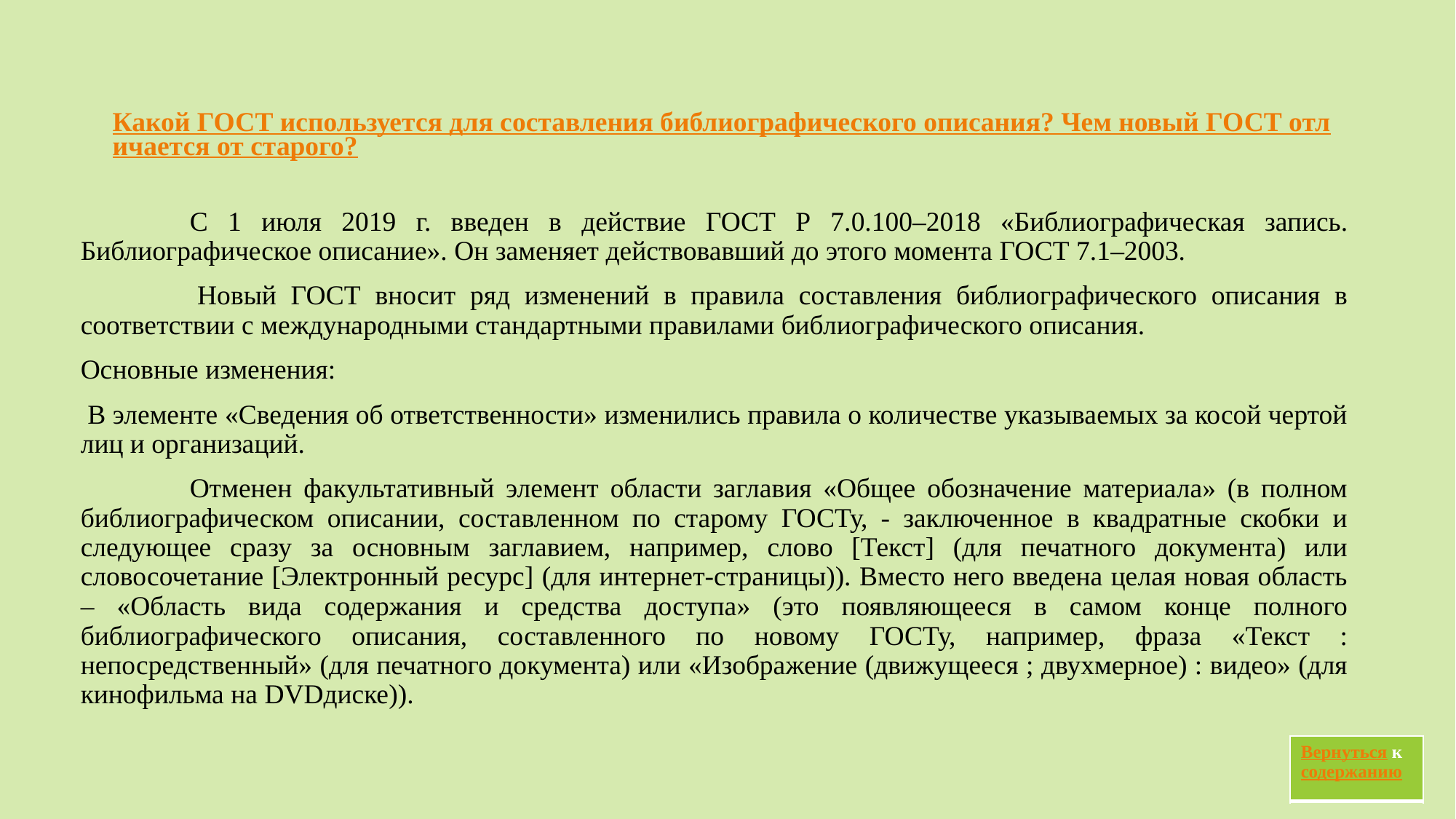

# Какой ГОСТ используется для составления библиографического описания? Чем новый ГОСТ отличается от старого?
	С 1 июля 2019 г. введен в действие ГОСТ Р 7.0.100–2018 «Библиографическая запись. Библиографическое описание». Он заменяет действовавший до этого момента ГОСТ 7.1–2003.
 	Новый ГОСТ вносит ряд изменений в правила составления библиографического описания в соответствии с международными стандартными правилами библиографического описания.
Основные изменения:
 В элементе «Сведения об ответственности» изменились правила о количестве указываемых за косой чертой лиц и организаций.
	Отменен факультативный элемент области заглавия «Общее обозначение материала» (в полном библиографическом описании, составленном по старому ГОСТу, - заключенное в квадратные скобки и следующее сразу за основным заглавием, например, слово [Текст] (для печатного документа) или словосочетание [Электронный ресурс] (для интернет-страницы)). Вместо него введена целая новая область – «Область вида содержания и средства доступа» (это появляющееся в самом конце полного библиографического описания, составленного по новому ГОСТу, например, фраза «Текст : непосредственный» (для печатного документа) или «Изображение (движущееся ; двухмерное) : видео» (для кинофильма на DVDдиске)).
| Вернуться к содержанию |
| --- |